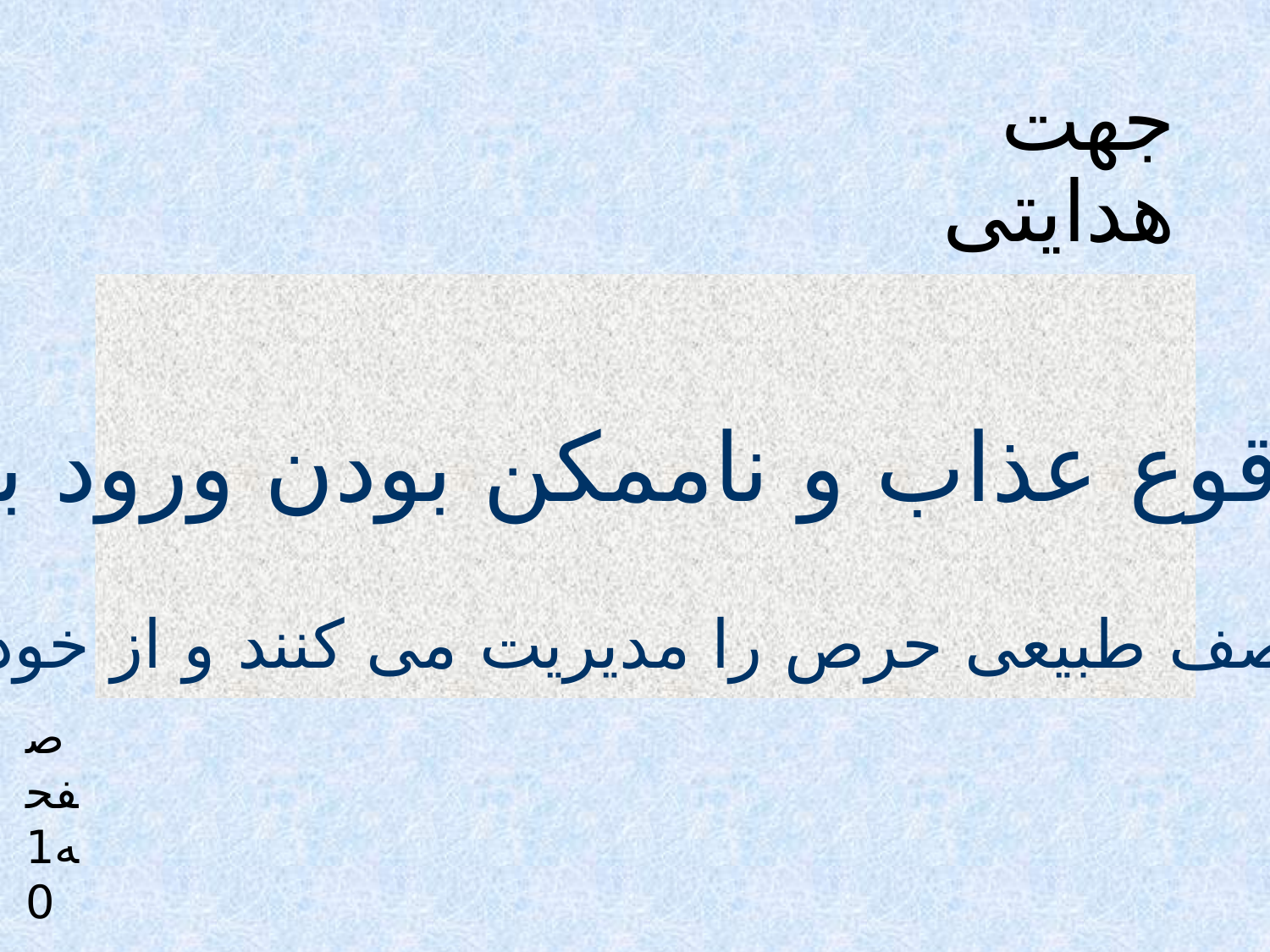

جهت   هدایتی   سوره
حتمیت وقوع عذاب و ناممکن بودن ورود به بهشت
جز برای کسانی   که بر محور نماز، وصف طبیعی حرص را مدیریت می کنند و از خودپرستی و دنیاگرایی  دوری می جویند.
صفحه10